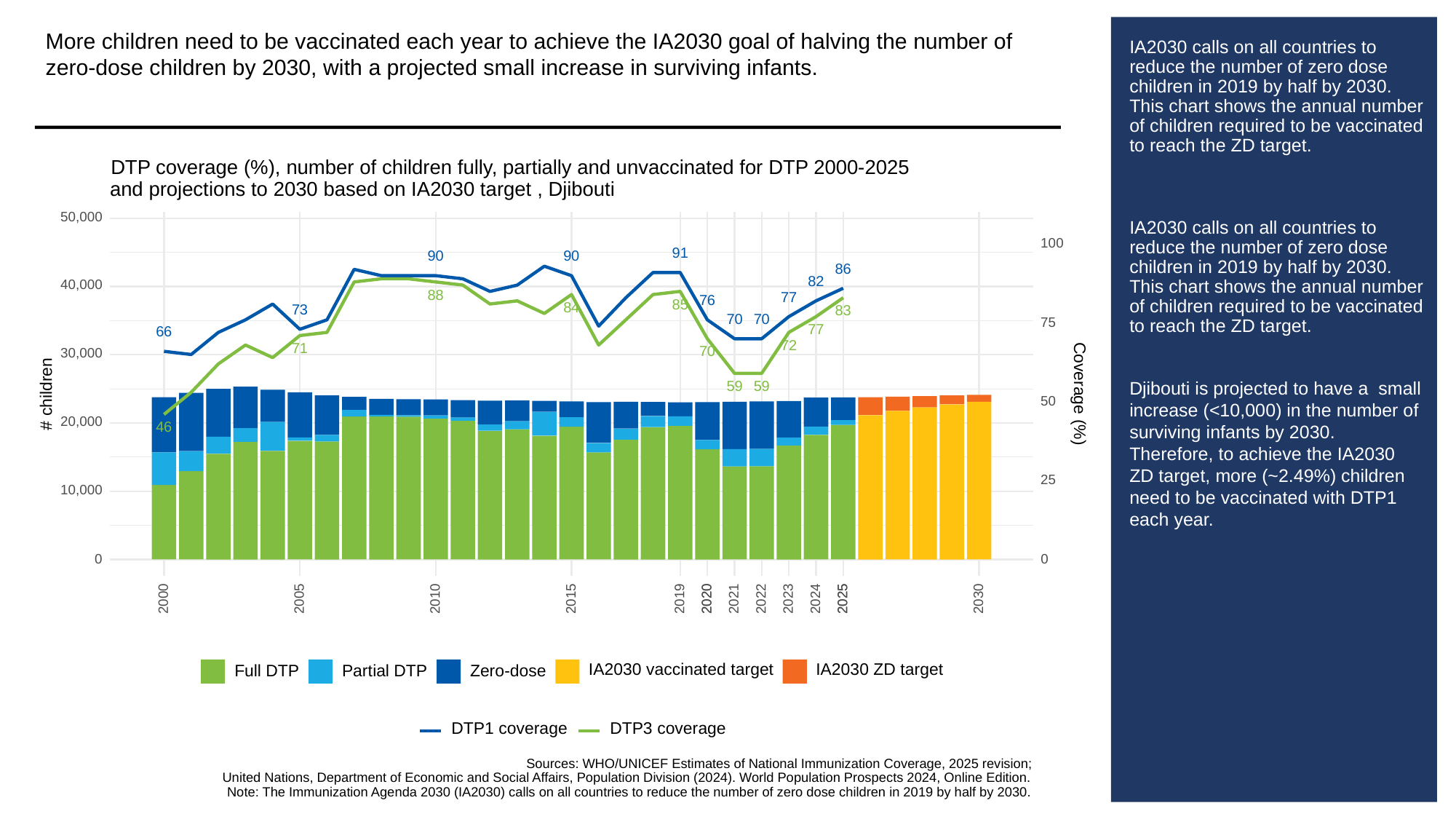

More children need to be vaccinated each year to achieve the IA2030 goal of halving the number of zero-dose children by 2030, with a projected small increase in surviving infants.
# IA2030 calls on all countries to reduce the number of zero dose children in 2019 by half by 2030. This chart shows the annual number of children required to be vaccinated to reach the ZD target.

IA2030 calls on all countries to reduce the number of zero dose children in 2019 by half by 2030. This chart shows the annual number of children required to be vaccinated to reach the ZD target.

Djibouti is projected to have a  small increase (<10,000) in the number of surviving infants by 2030. Therefore, to achieve the IA2030 ZD target, more (~2.49%) children need to be vaccinated with DTP1 each year.

DTP coverage (%), number of children fully, partially and unvaccinated for DTP 2000-2025
and projections to 2030 based on IA2030 target , Djibouti
50,000

100
91
90
90

86

82

40,000

88
77
76
85
84
73
83
70
70
75

77
66
72
71
70
30,000

59
59
Coverage (%)

# children

50

20,000

46

25
10,000

0
0

2023
2030
2000
2005
2010
2015
2019
2020
2020
2021
2022
2024
2025
2025

IA2030 vaccinated target
IA2030 ZD target
Full DTP
Partial DTP
Zero-dose
DTP1 coverage
DTP3 coverage

Sources: WHO/UNICEF Estimates of National Immunization Coverage, 2025 revision;
United Nations, Department of Economic and Social Affairs, Population Division (2024). World Population Prospects 2024, Online Edition.
Note: The Immunization Agenda 2030 (IA2030) calls on all countries to reduce the number of zero dose children in 2019 by half by 2030.